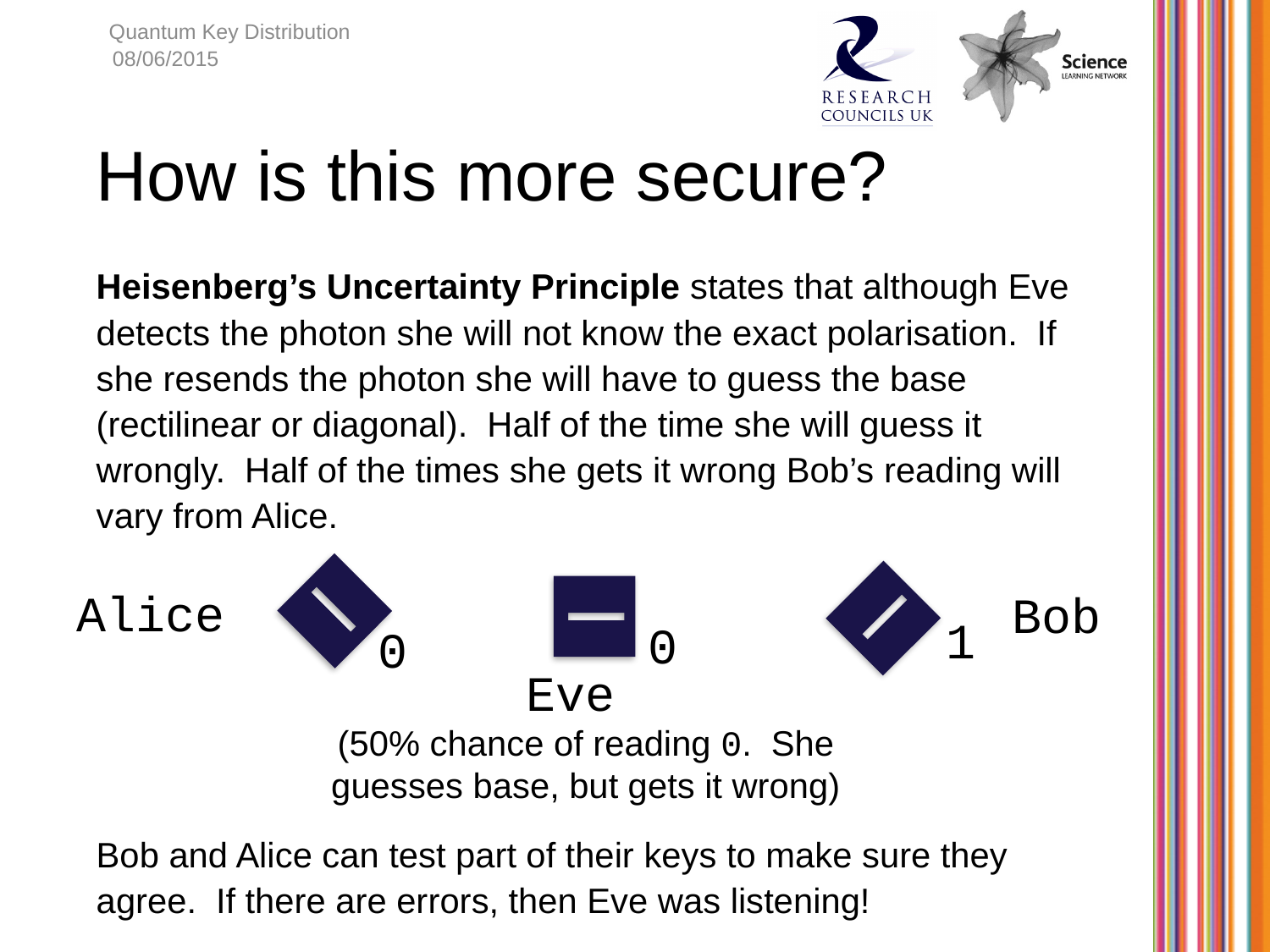

Quantum Key Distribution
08/06/2015
# How is this more secure?
Heisenberg’s Uncertainty Principle states that although Eve detects the photon she will not know the exact polarisation.  If she resends the photon she will have to guess the base (rectilinear or diagonal).  Half of the time she will guess it wrongly.  Half of the times she gets it wrong Bob’s reading will vary from Alice.

Alice

Bob
1
0
0
Eve
(50% chance of reading 0.  She guesses base, but gets it wrong)
Bob and Alice can test part of their keys to make sure they agree.  If there are errors, then Eve was listening!